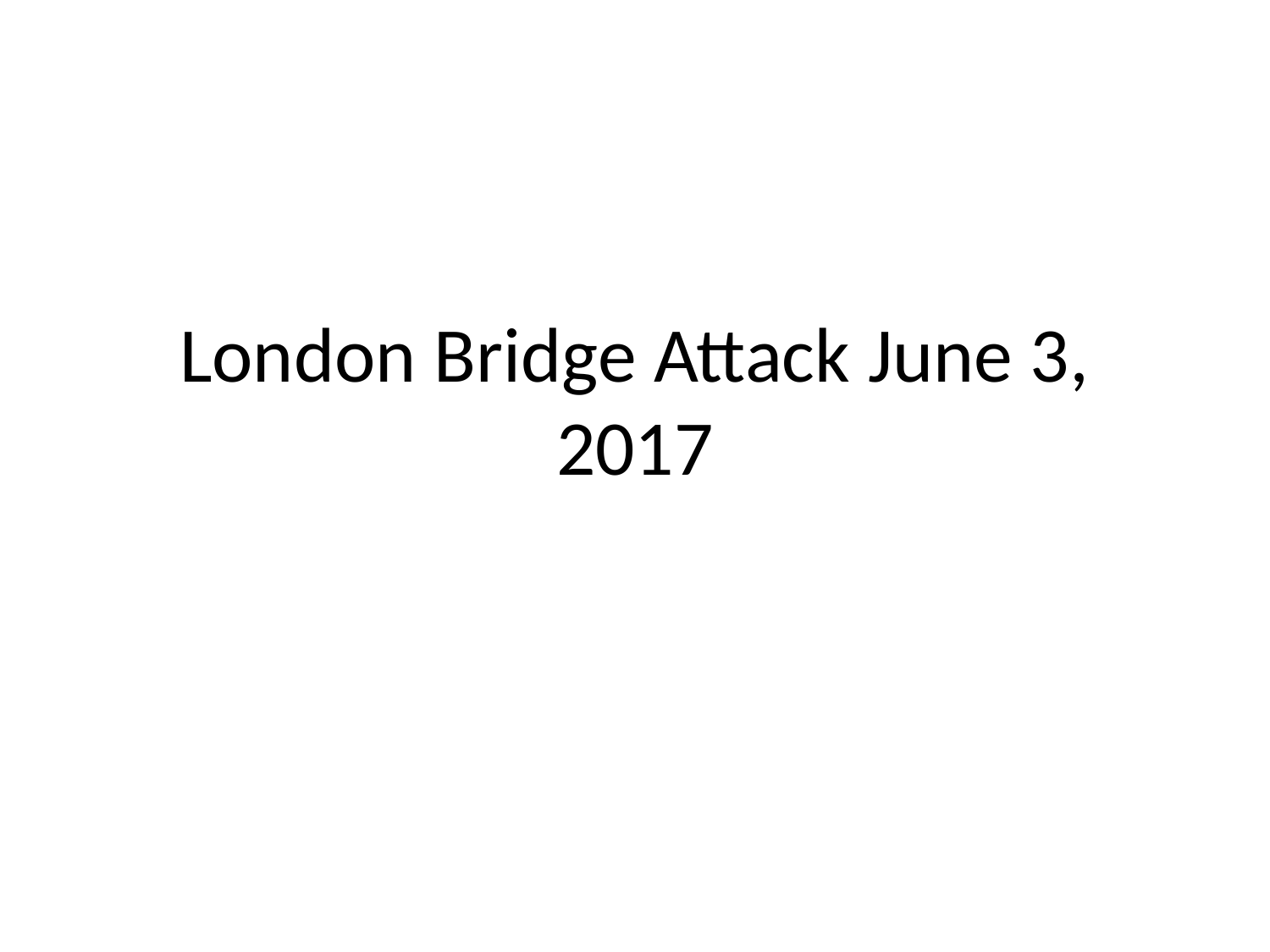

# London Bridge Attack June 3, 2017